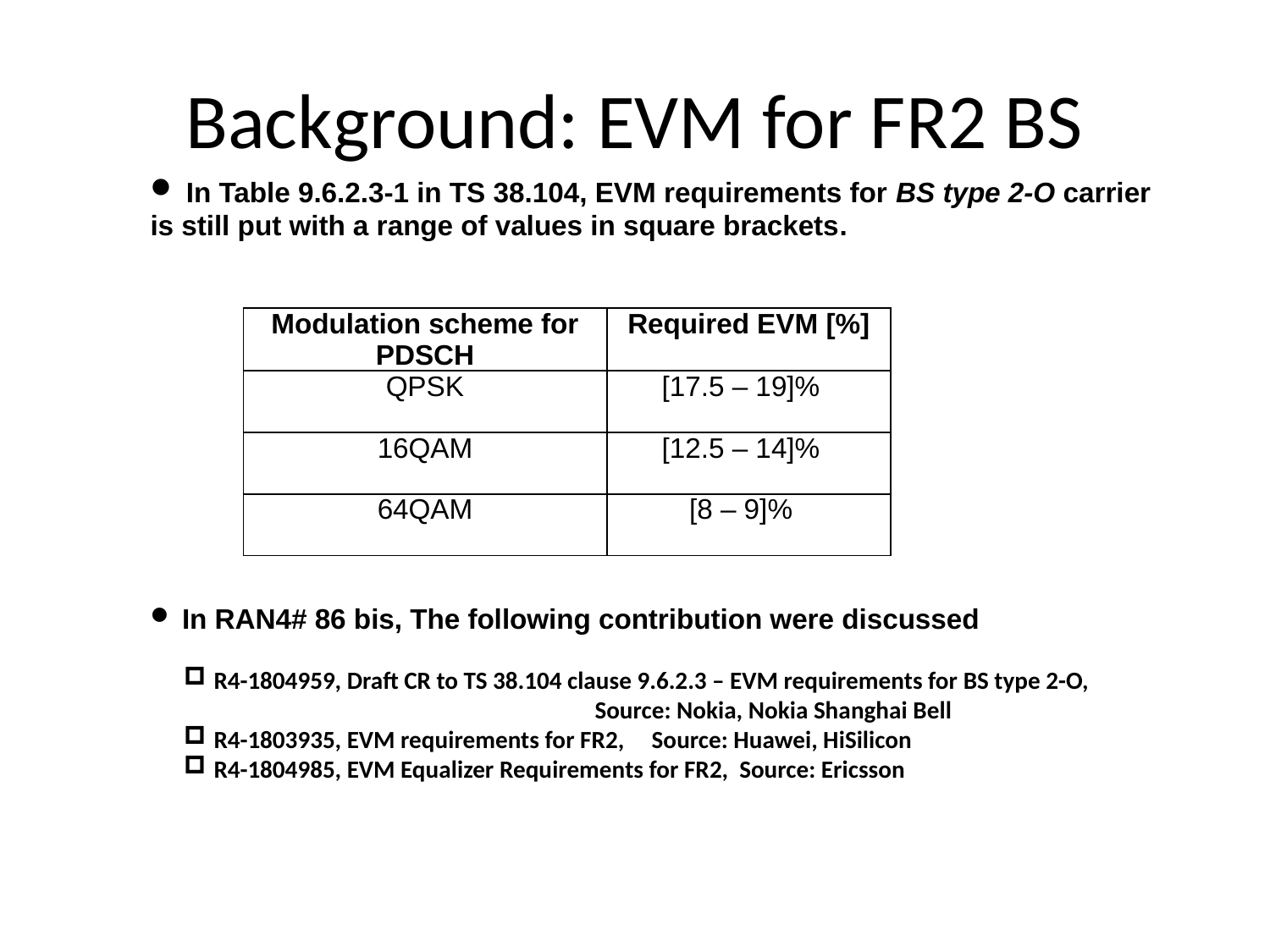

# Background: EVM for FR2 BS
 In Table 9.6.2.3-1 in TS 38.104, EVM requirements for BS type 2-O carrier is still put with a range of values in square brackets.

 In RAN4# 86 bis, The following contribution were discussed

R4-1804959, Draft CR to TS 38.104 clause 9.6.2.3 – EVM requirements for BS type 2-O,
			Source: Nokia, Nokia Shanghai Bell
R4-1803935, EVM requirements for FR2,     Source: Huawei, HiSilicon
R4-1804985, EVM Equalizer Requirements for FR2,  Source: Ericsson

| Modulation scheme for PDSCH | Required EVM [%] |
| --- | --- |
| QPSK | [17.5 – 19]% |
| 16QAM | [12.5 – 14]% |
| 64QAM | [8 – 9]% |